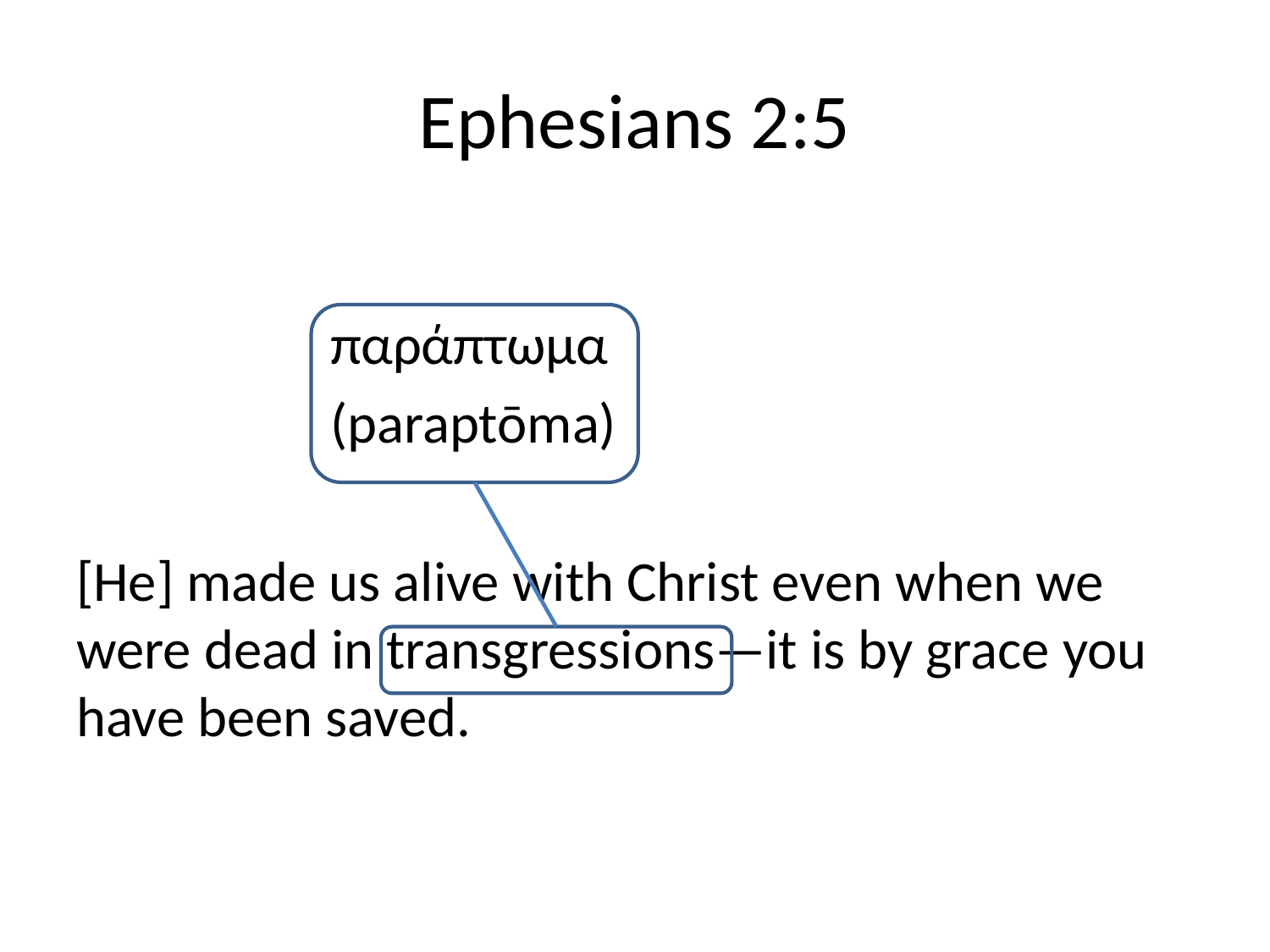

# Ephesians 2:5

		παράπτωμα
		(paraptōma)

[He] made us alive with Christ even when we were dead in transgressions—it is by grace you have been saved.